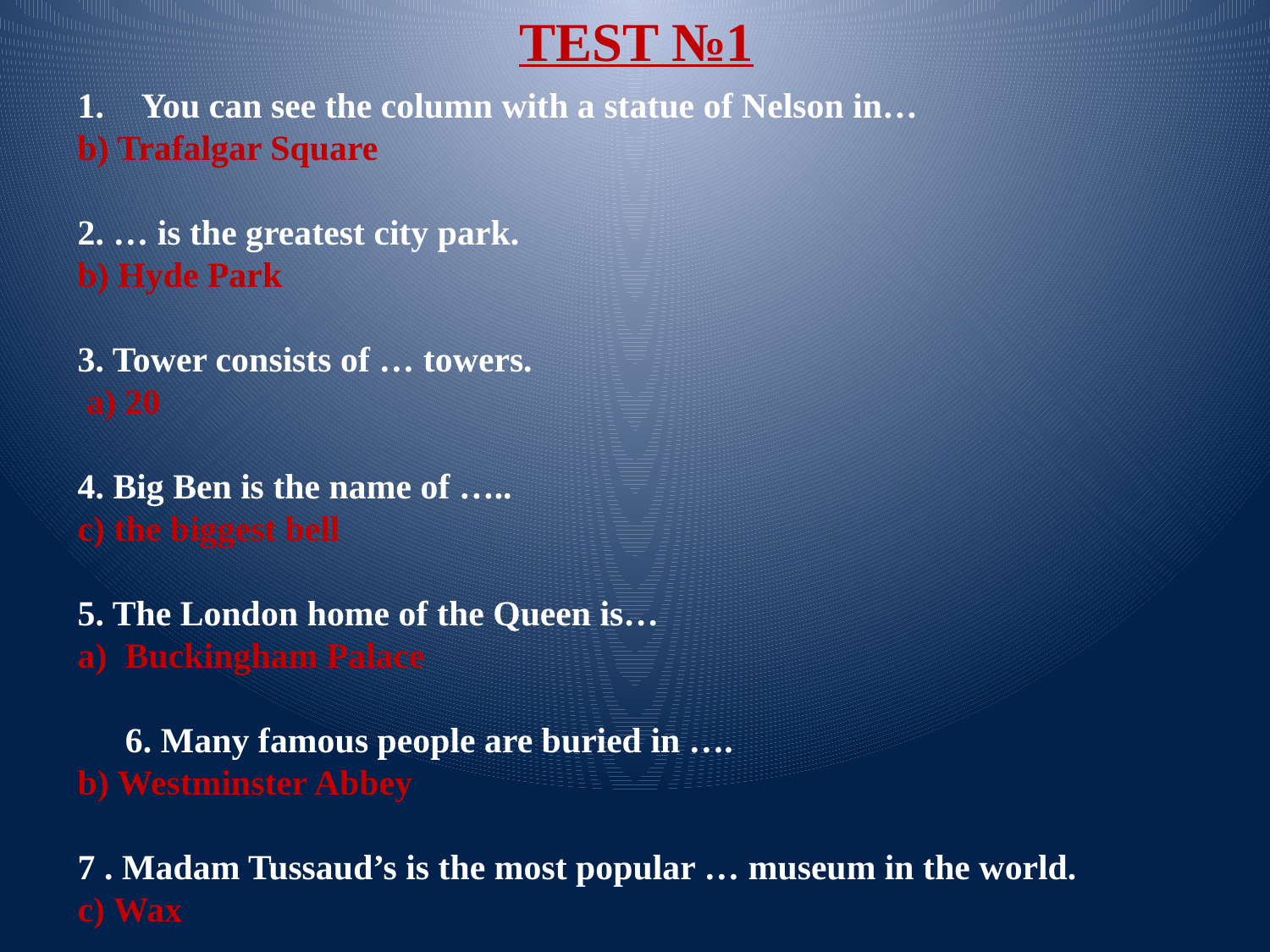

# TEST №1
You can see the column with a statue of Nelson in…
b) Trafalgar Square
2. … is the greatest city park.
b) Hyde Park
3. Tower consists of … towers.
 a) 20

4. Big Ben is the name of …..
c) the biggest bell

5. The London home of the Queen is…
Buckingham Palace
6. Many famous people are buried in ….
b) Westminster Abbey
7 . Madam Tussaud’s is the most popular … museum in the world.
c) Wax